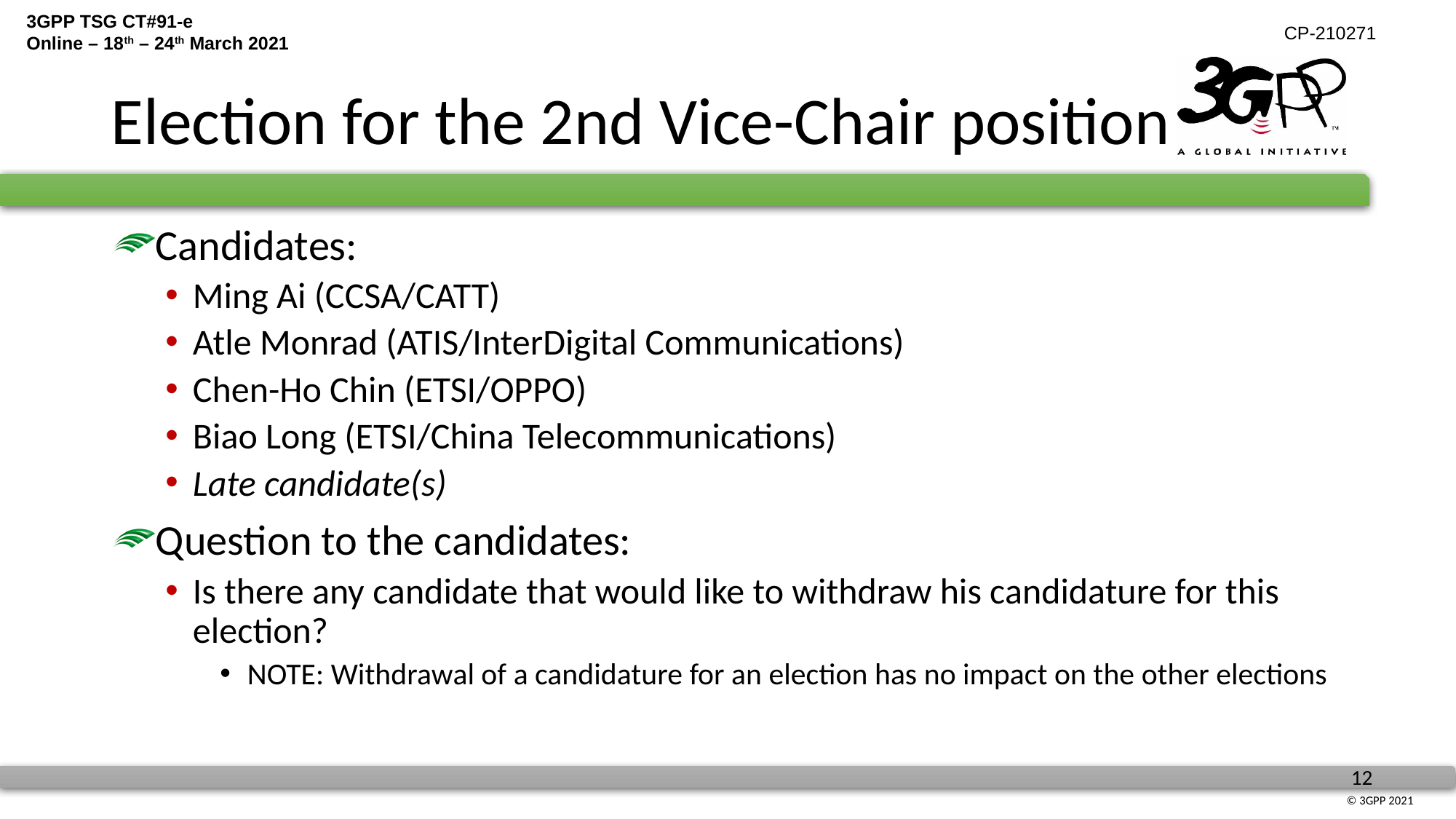

# Election for the 2nd Vice-Chair position
Candidates:
Ming Ai (CCSA/CATT)
Atle Monrad (ATIS/InterDigital Communications)
Chen-Ho Chin (ETSI/OPPO)
Biao Long (ETSI/China Telecommunications)
Late candidate(s)
Question to the candidates:
Is there any candidate that would like to withdraw his candidature for this election?
NOTE: Withdrawal of a candidature for an election has no impact on the other elections